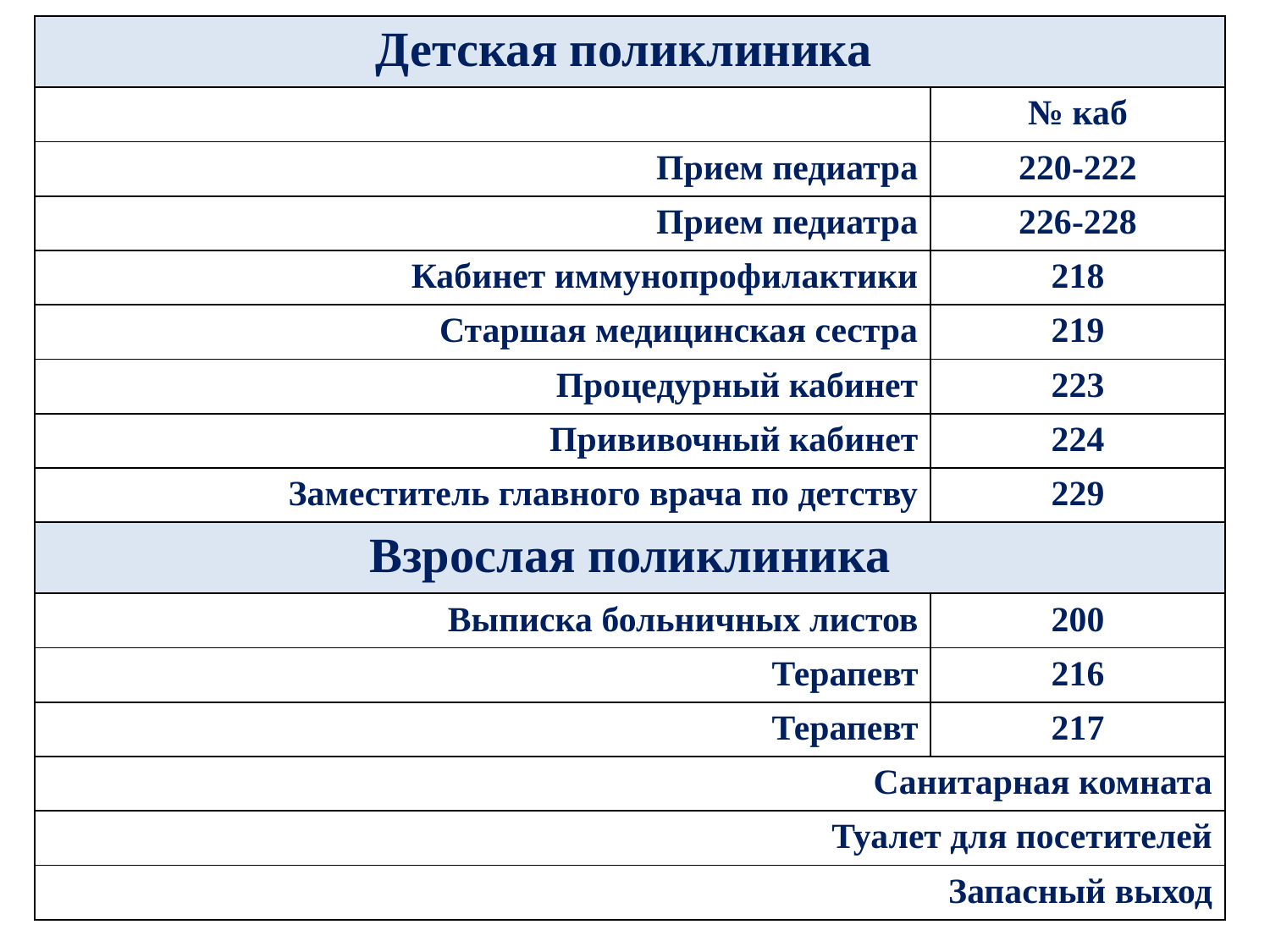

| Детская поликлиника |  |
| --- | --- |
|  | № каб |
| Прием педиатра | 220-222 |
| Прием педиатра | 226-228 |
| Кабинет иммунопрофилактики | 218 |
| Старшая медицинская сестра | 219 |
| Процедурный кабинет | 223 |
| Прививочный кабинет | 224 |
| Заместитель главного врача по детству | 229 |
| Взрослая поликлиника |  |
| Выписка больничных листов | 200 |
| Терапевт | 216 |
| Терапевт | 217 |
| Санитарная комната |  |
| Туалет для посетителей |  |
| Запасный выход |  |